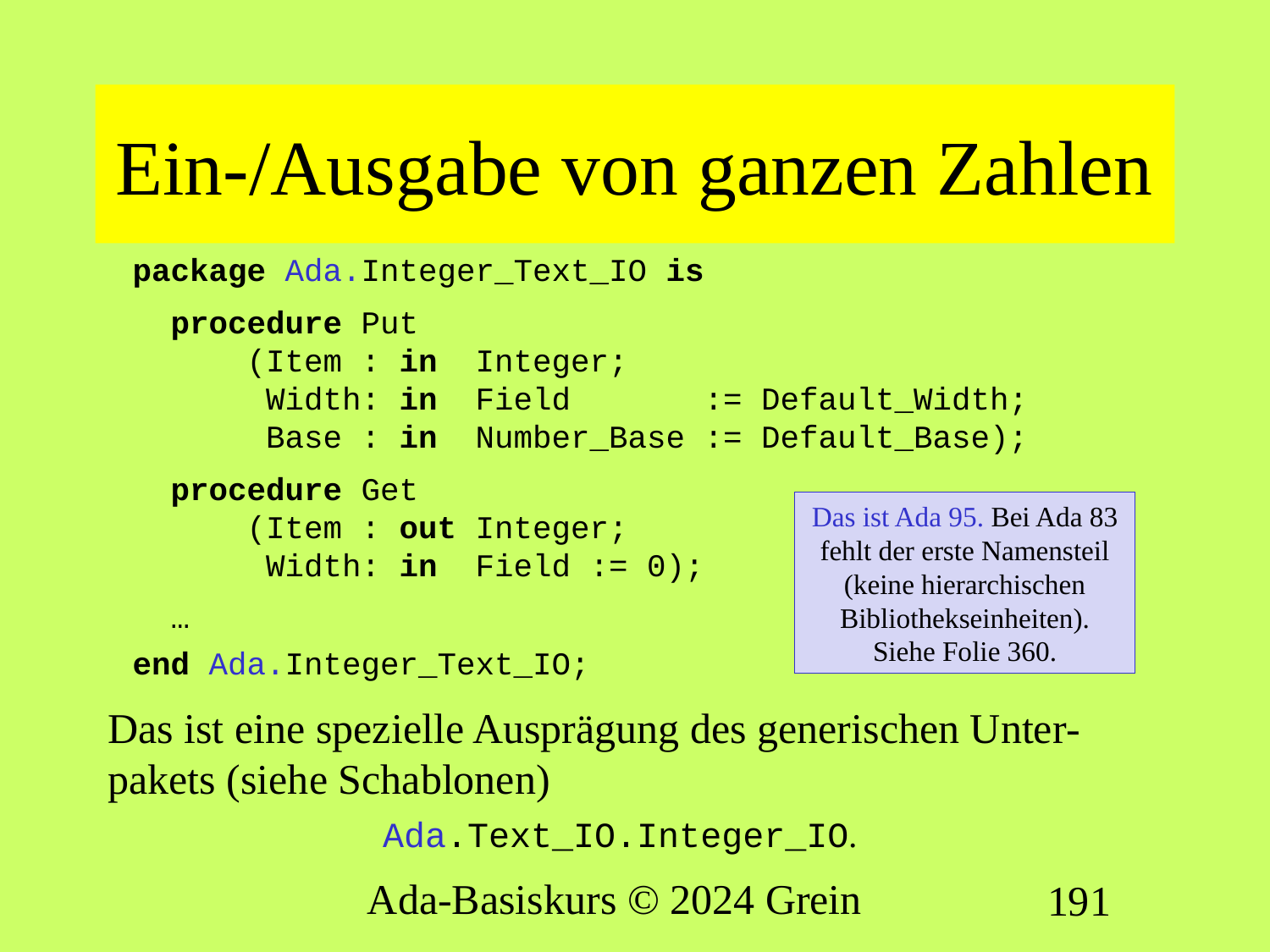

# Ein-/Ausgabe von ganzen Zahlen
package Ada.Integer_Text_IO is
  procedure Put
      (Item : in  Integer;
       Width: in  Field       := Default_Width;
       Base : in  Number_Base := Default_Base);
  procedure Get
      (Item : out Integer;
       Width: in  Field := 0);
  …
end Ada.Integer_Text_IO;

Das ist eine spezielle Ausprägung des generischen Unter-pakets (siehe Schablonen)
Das ist Ada 95. Bei Ada 83 fehlt der erste Namensteil (keine hierarchischen Bibliothekseinheiten).
Siehe Folie 360.
Ada.Text_IO.Integer_IO.
Ada-Basiskurs © 2024 Grein
191